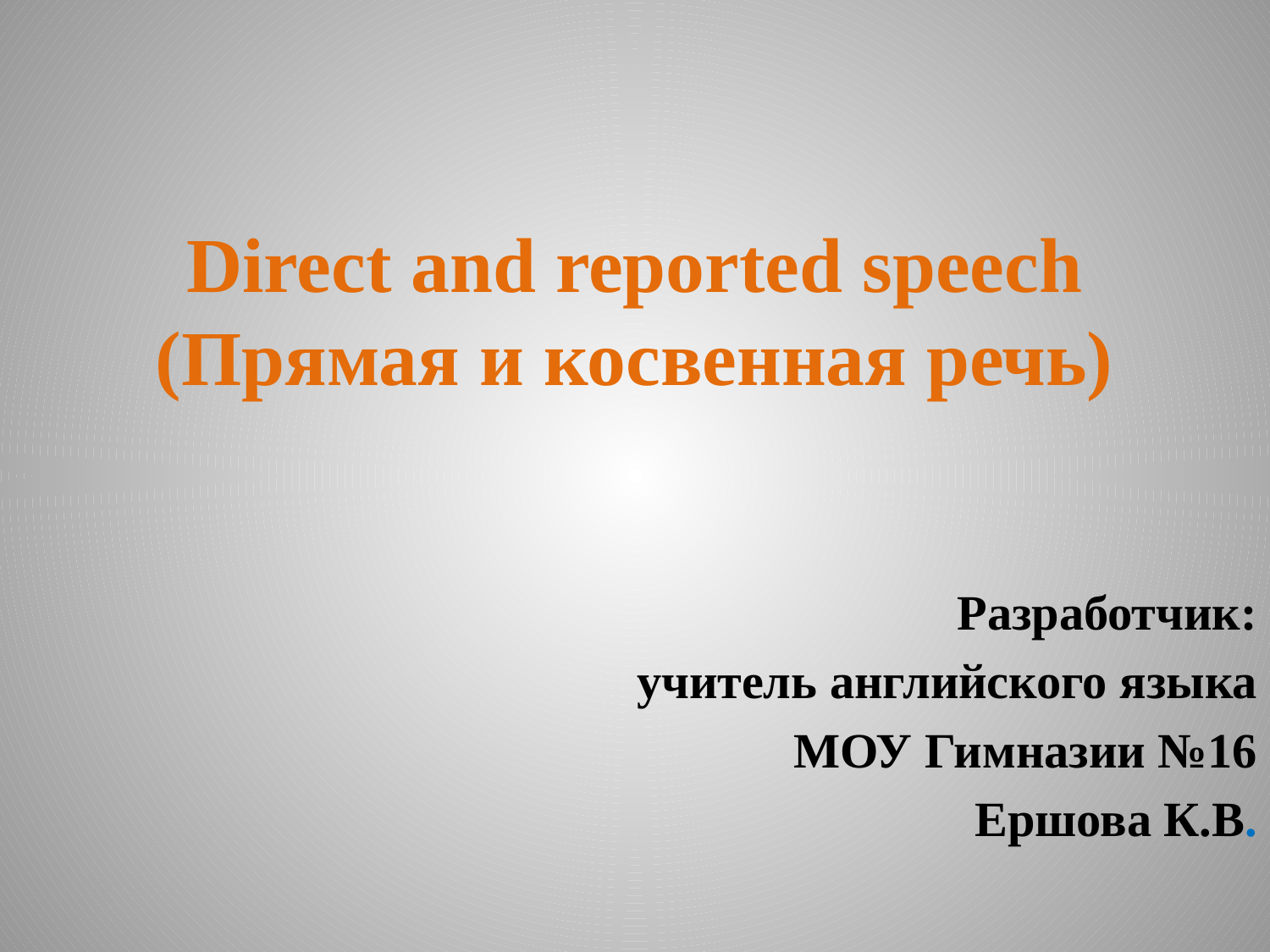

# Direct and reported speech (Прямая и косвенная речь)
Разработчик:
учитель английского языка
МОУ Гимназии №16
Ершова К.В.